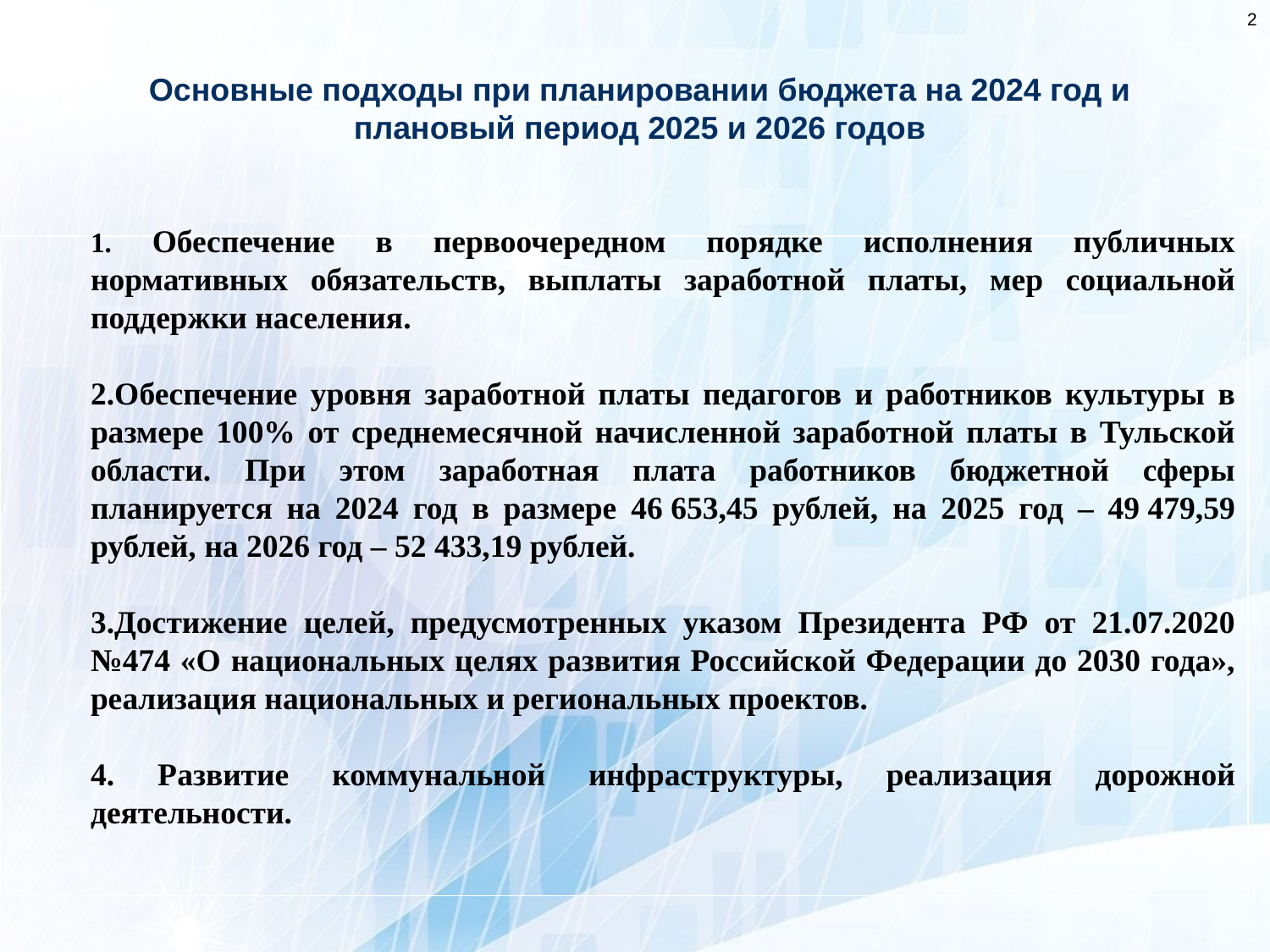

2
Основные подходы при планировании бюджета на 2024 год и плановый период 2025 и 2026 годов
1. Обеспечение в первоочередном порядке исполнения публичных нормативных обязательств, выплаты заработной платы, мер социальной поддержки населения.

2.Обеспечение уровня заработной платы педагогов и работников культуры в размере 100% от среднемесячной начисленной заработной платы в Тульской области. При этом заработная плата работников бюджетной сферы планируется на 2024 год в размере 46 653,45 рублей, на 2025 год – 49 479,59 рублей, на 2026 год – 52 433,19 рублей.

3.Достижение целей, предусмотренных указом Президента РФ от 21.07.2020 №474 «О национальных целях развития Российской Федерации до 2030 года», реализация национальных и региональных проектов.

4. Развитие коммунальной инфраструктуры, реализация дорожной деятельности.